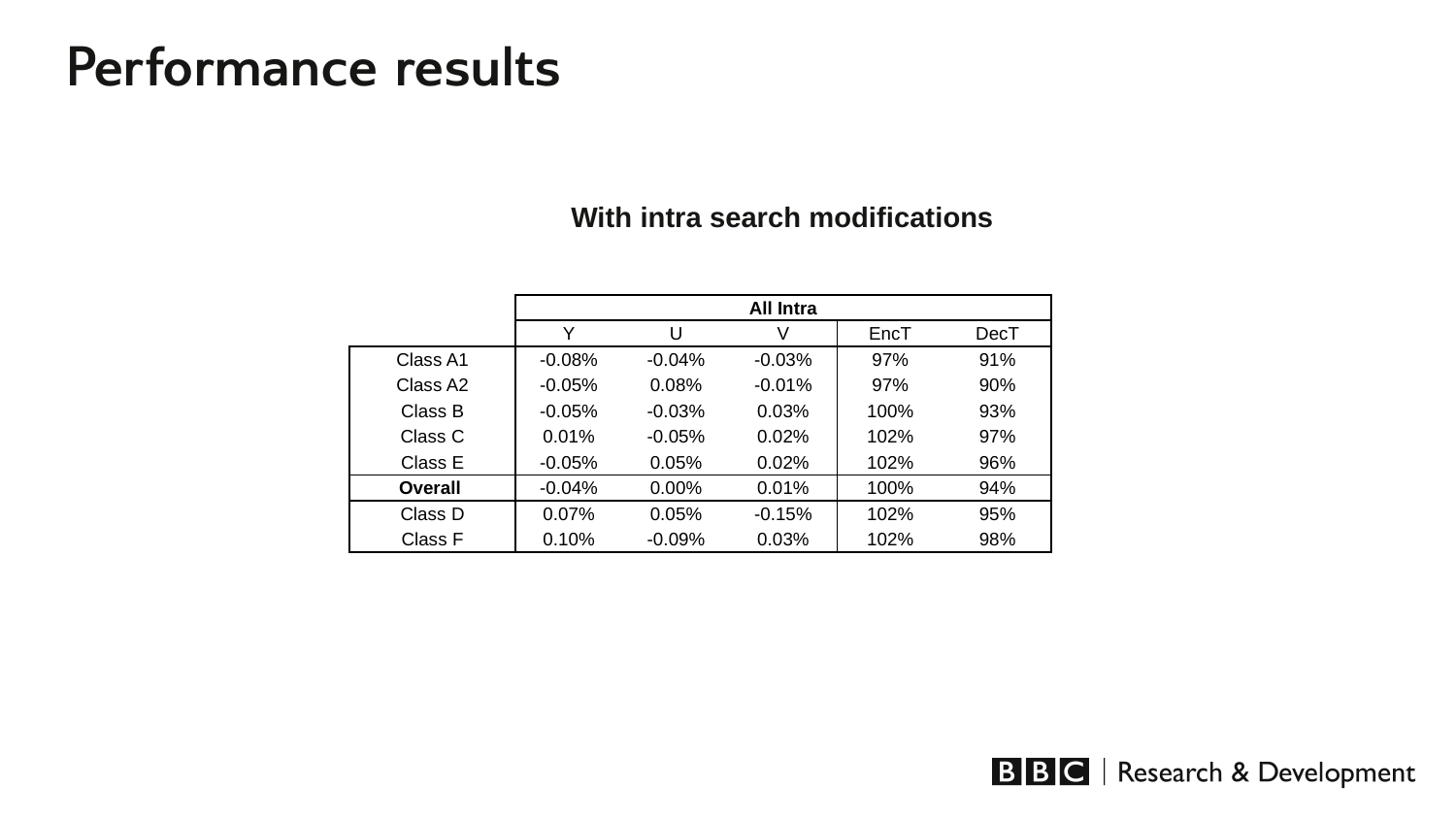

Performance results
With intra search modifications
|  |  |  | All Intra |  |  |
| --- | --- | --- | --- | --- | --- |
|  | Y | U | V | EncT | DecT |
| Class A1 | -0.08% | -0.04% | -0.03% | 97% | 91% |
| Class A2 | -0.05% | 0.08% | -0.01% | 97% | 90% |
| Class B | -0.05% | -0.03% | 0.03% | 100% | 93% |
| Class C | 0.01% | -0.05% | 0.02% | 102% | 97% |
| Class E | -0.05% | 0.05% | 0.02% | 102% | 96% |
| Overall | -0.04% | 0.00% | 0.01% | 100% | 94% |
| Class D | 0.07% | 0.05% | -0.15% | 102% | 95% |
| Class F | 0.10% | -0.09% | 0.03% | 102% | 98% |